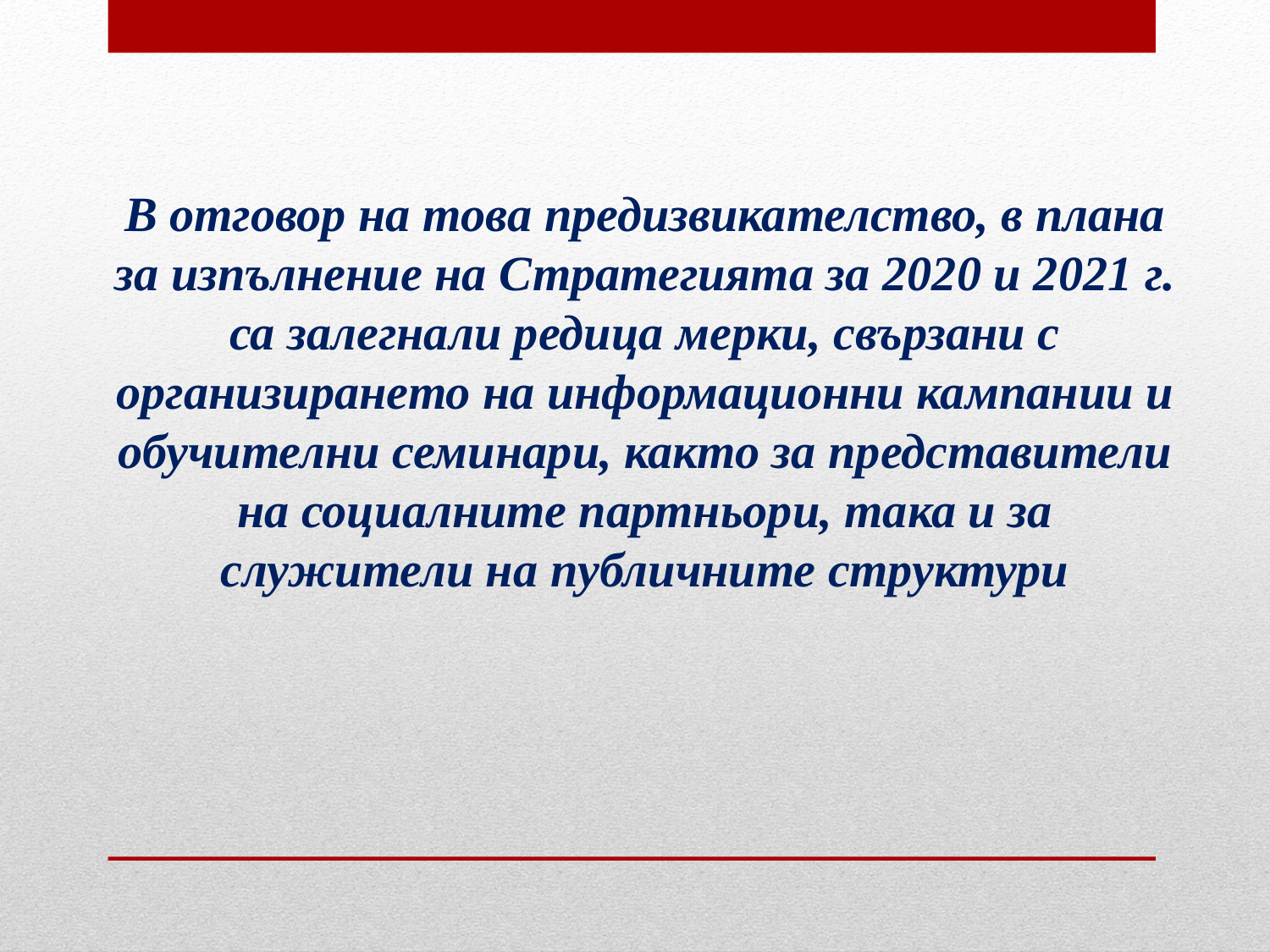

В отговор на това предизвикателство, в плана за изпълнение на Стратегията за 2020 и 2021 г. са залегнали редица мерки, свързани с организирането на информационни кампании и обучителни семинари, както за представители на социалните партньори, така и за служители на публичните структури